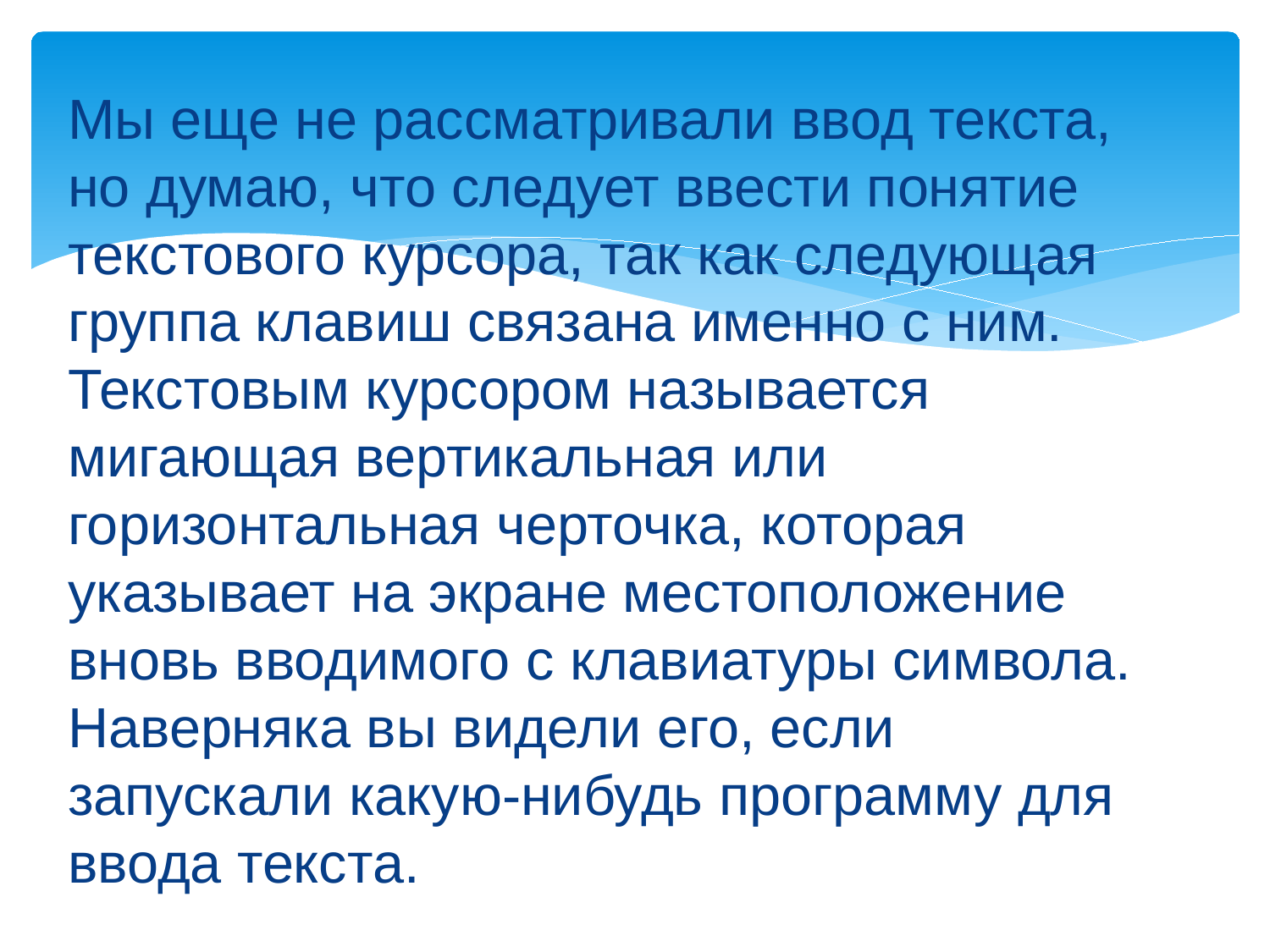

Мы еще не рассматривали ввод текста, но думаю, что следует ввести понятие текстового курсора, так как следующая группа клавиш связана именно с ним. Текстовым курсором называется мигающая вертикальная или горизонтальная черточка, которая указывает на экране местоположение вновь вводимого с клавиатуры символа. Наверняка вы видели его, если запускали какую-нибудь программу для ввода текста.